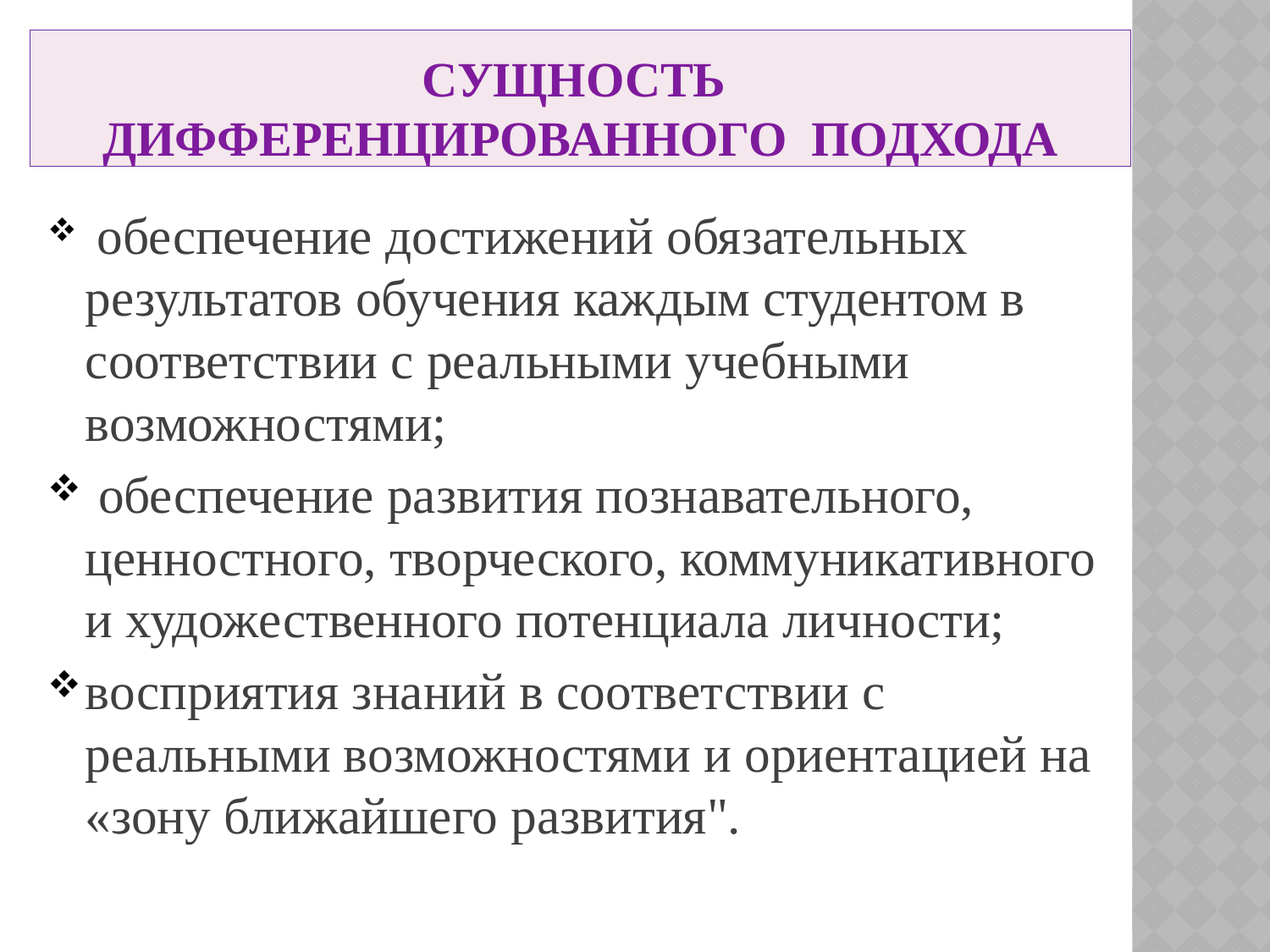

# СУЩНОСТЬ дифференцированнОГО  подходА
 обеспечение достижений обязательных результатов обучения каждым студентом в соответствии с реальными учебными возможностями;
 обеспечение развития познавательного, ценностного, творческого, коммуникативного и художественного потенциала личности;
восприятия знаний в соответствии с реальными возможностями и ориентацией на «зону ближайшего развития".